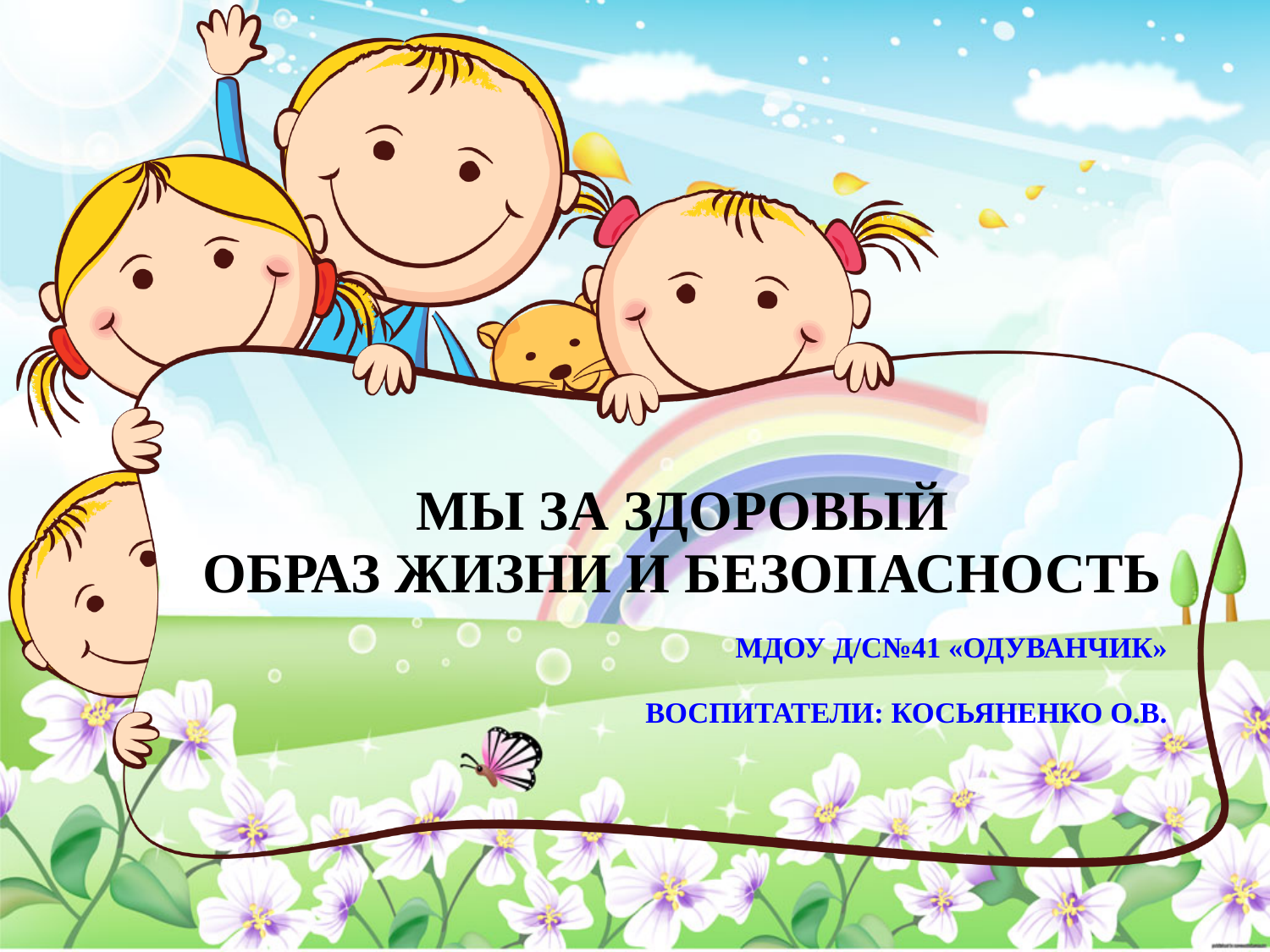

МЫ ЗА ЗДОРОВЫЙ
ОБРАЗ ЖИЗНИ И БЕЗОПАСНОСТЬ
# МДОУ Д/С№41 «ОДУВАНЧИК» Воспитатели: Косьяненко О.В.